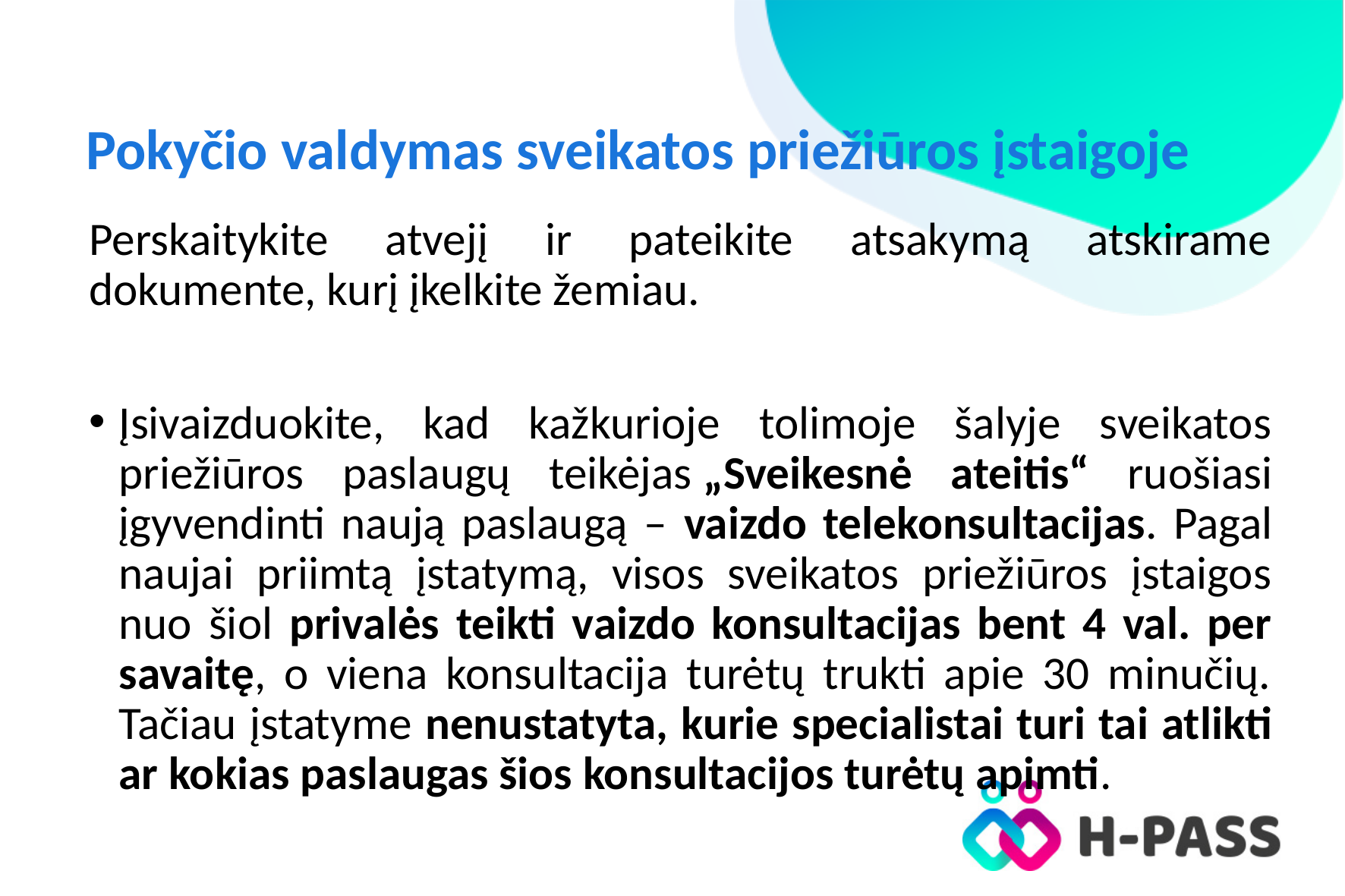

# Pokyčio valdymas sveikatos priežiūros įstaigoje
Perskaitykite atvejį ir pateikite atsakymą atskirame dokumente, kurį įkelkite žemiau.

Įsivaizduokite, kad kažkurioje tolimoje šalyje sveikatos priežiūros paslaugų teikėjas „Sveikesnė ateitis“ ruošiasi įgyvendinti naują paslaugą – vaizdo telekonsultacijas. Pagal naujai priimtą įstatymą, visos sveikatos priežiūros įstaigos nuo šiol privalės teikti vaizdo konsultacijas bent 4 val. per savaitę, o viena konsultacija turėtų trukti apie 30 minučių. Tačiau įstatyme nenustatyta, kurie specialistai turi tai atlikti ar kokias paslaugas šios konsultacijos turėtų apimti.